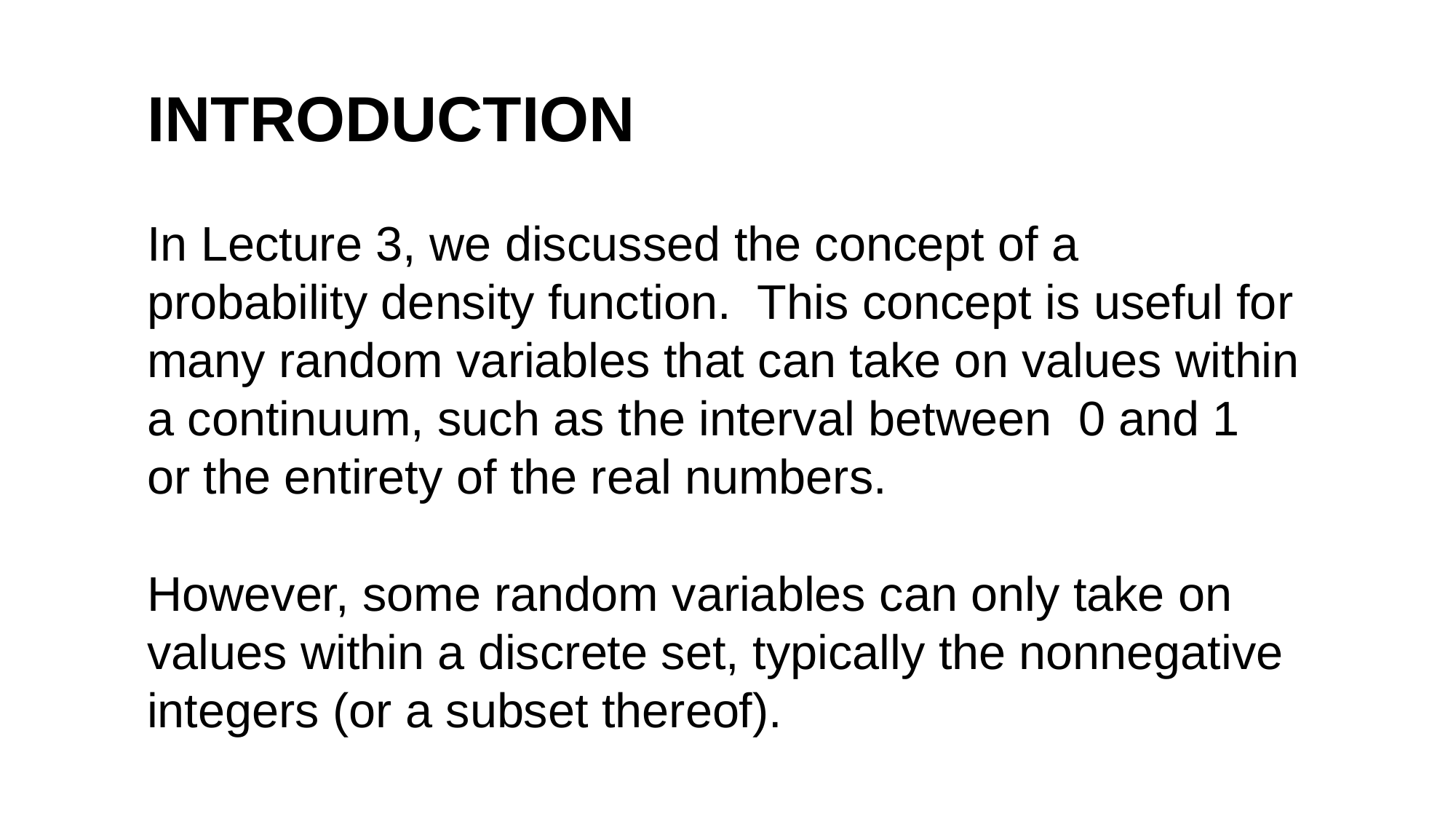

#
INTRODUCTION

In Lecture 3, we discussed the concept of a probability density function.  This concept is useful for many random variables that can take on values within a continuum, such as the interval between  0 and 1  or the entirety of the real numbers.

However, some random variables can only take on values within a discrete set, typically the nonnegative integers (or a subset thereof).